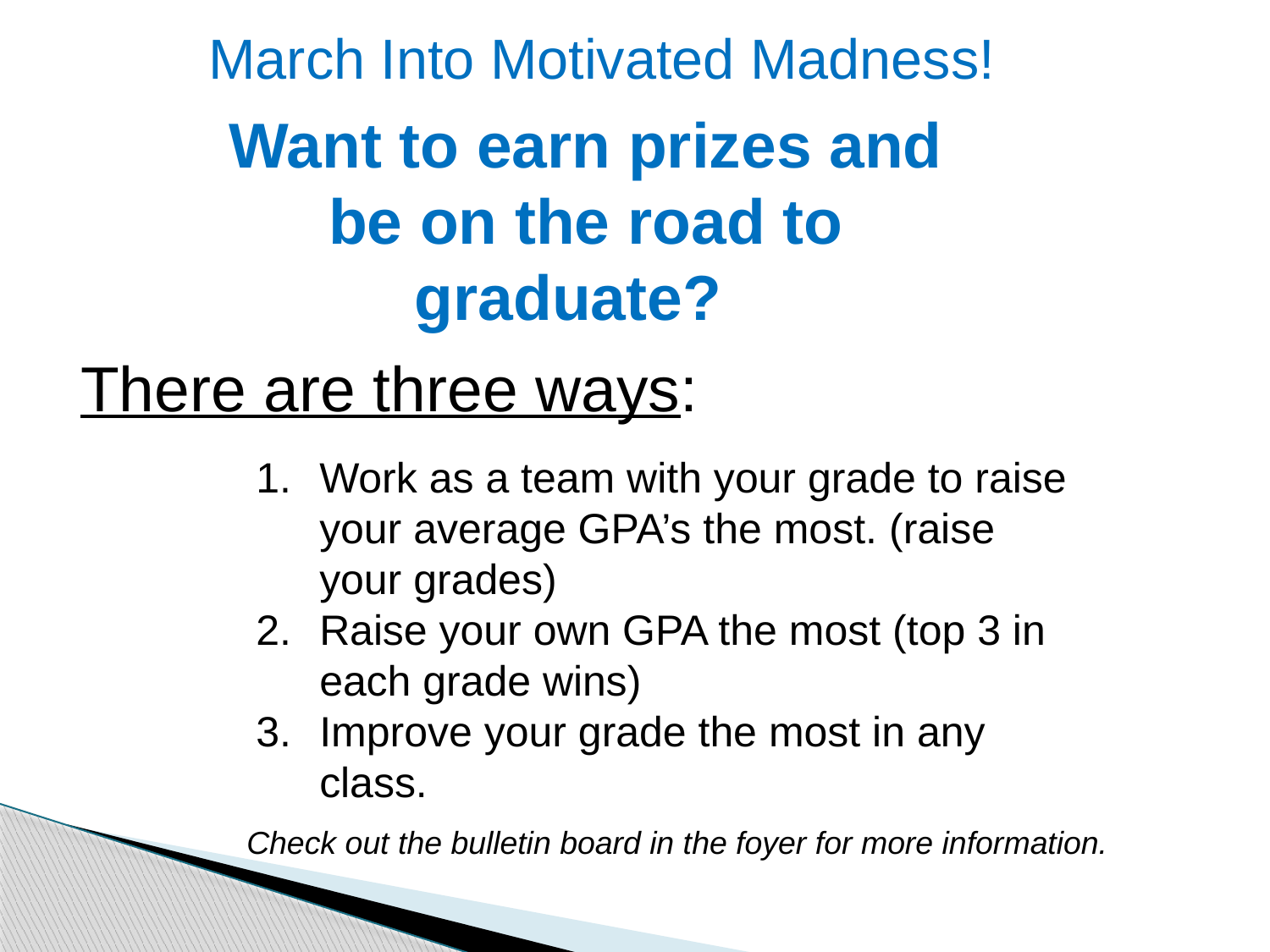

March Into Motivated Madness!
Want to earn prizes and be on the road to graduate?
There are three ways:
Work as a team with your grade to raise your average GPA’s the most. (raise your grades)
Raise your own GPA the most (top 3 in each grade wins)
Improve your grade the most in any class.
Check out the bulletin board in the foyer for more information.